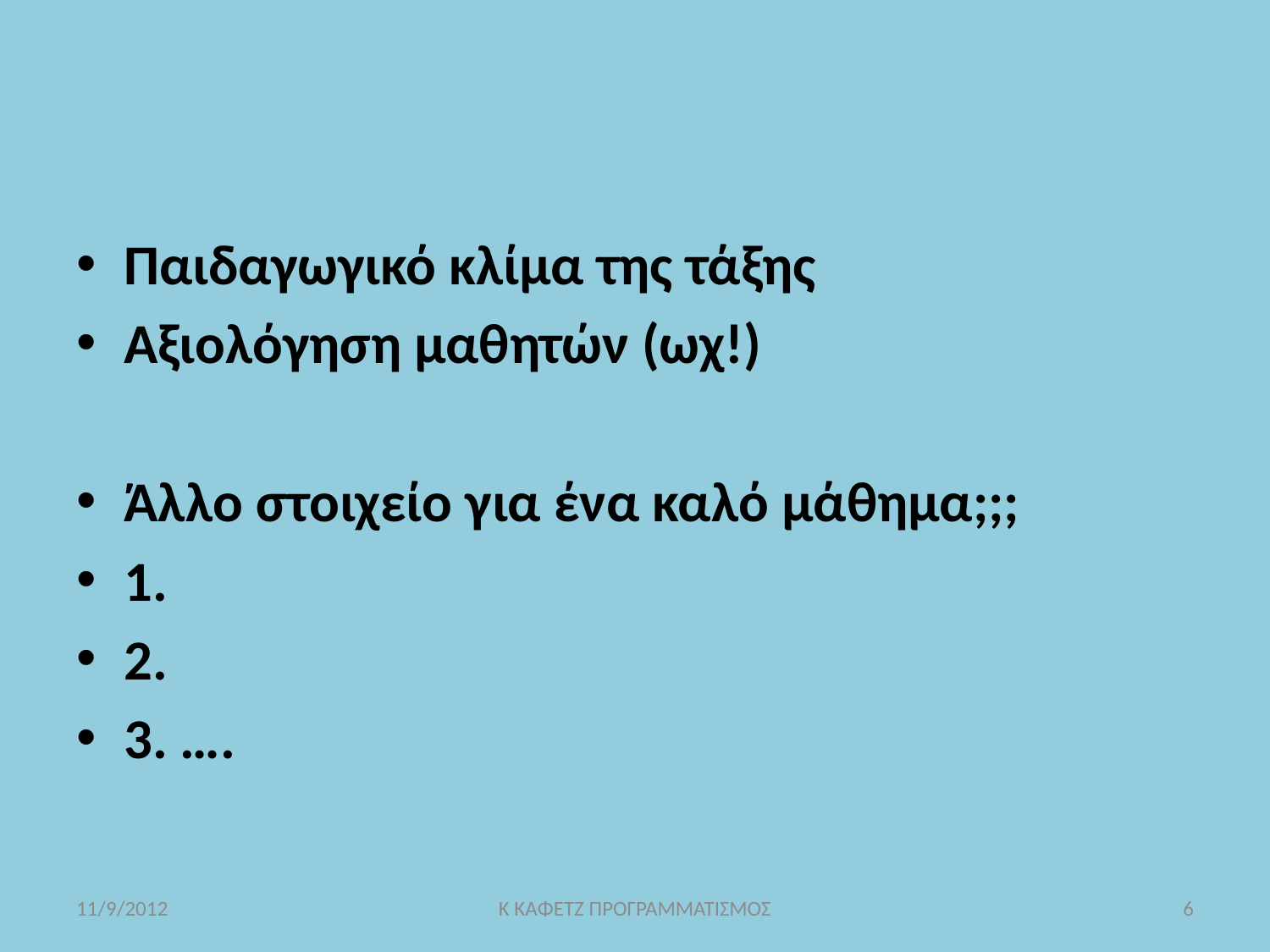

#
Παιδαγωγικό κλίμα της τάξης
Αξιολόγηση μαθητών (ωχ!)

Άλλο στοιχείο για ένα καλό μάθημα;;;
1.
2.
3. ….

11/9/2012
Κ ΚΑΦΕΤΖ ΠΡΟΓΡΑΜΜΑΤΙΣΜΟΣ
6